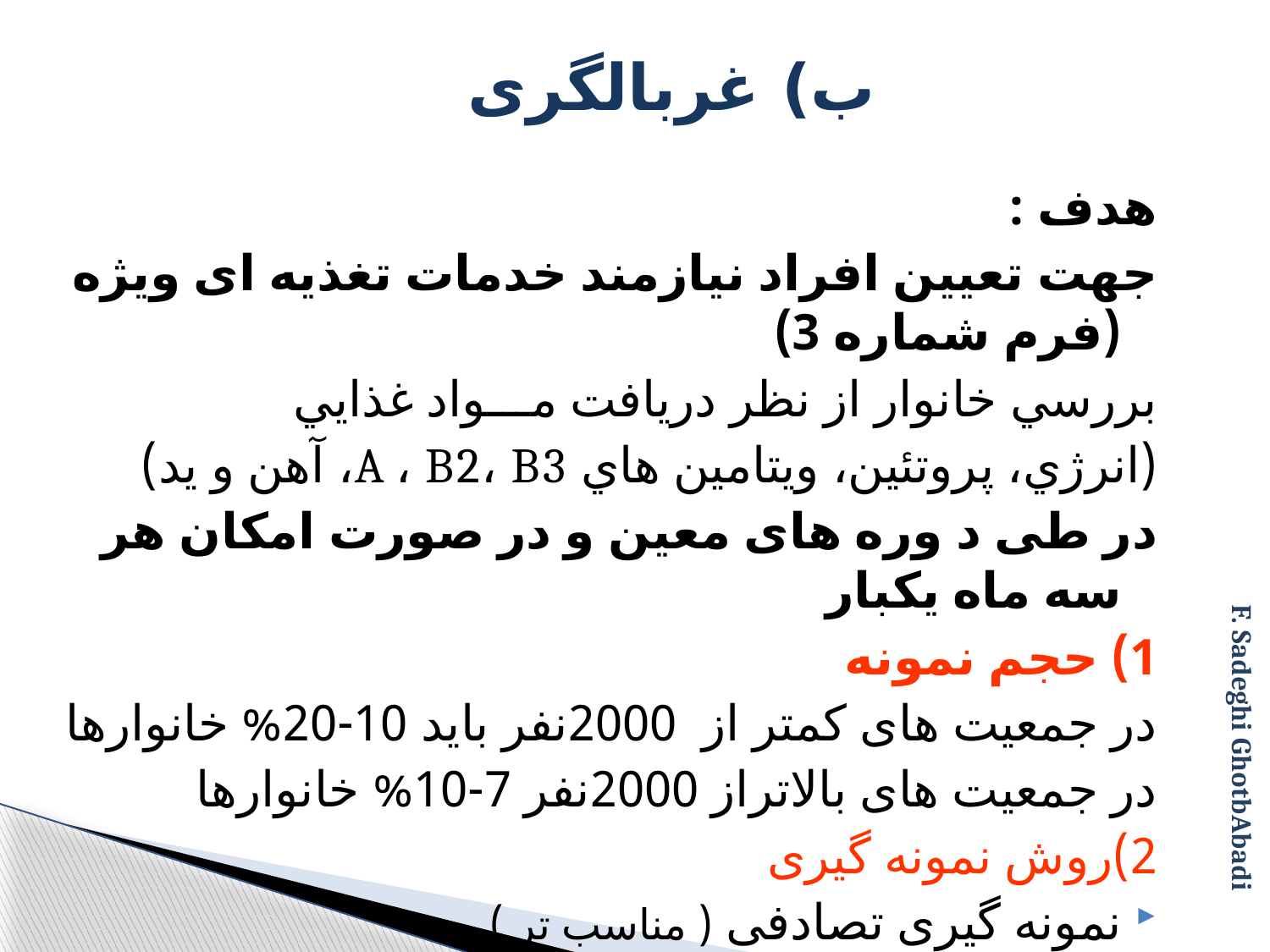

# ب) غربالگری
هدف :
جهت تعیین افراد نیازمند خدمات تغذیه ای ویژه (فرم شماره 3)
بررسي خانوار از نظر دريافت مـــواد غذايي
(انرژي، پروتئين، ويتامين هاي A ، B2، B3، آهن و يد)
در طی د وره های معین و در صورت امکان هر سه ماه یکبار
1) حجم نمونه
در جمعیت های کمتر از  2000نفر باید 10-20% خانوارها
در جمعیت های بالاتراز 2000نفر 7-10% خانوارها
2)روش نمونه گیری
نمونه گیری تصادفی ( مناسب تر )
خوشه ای